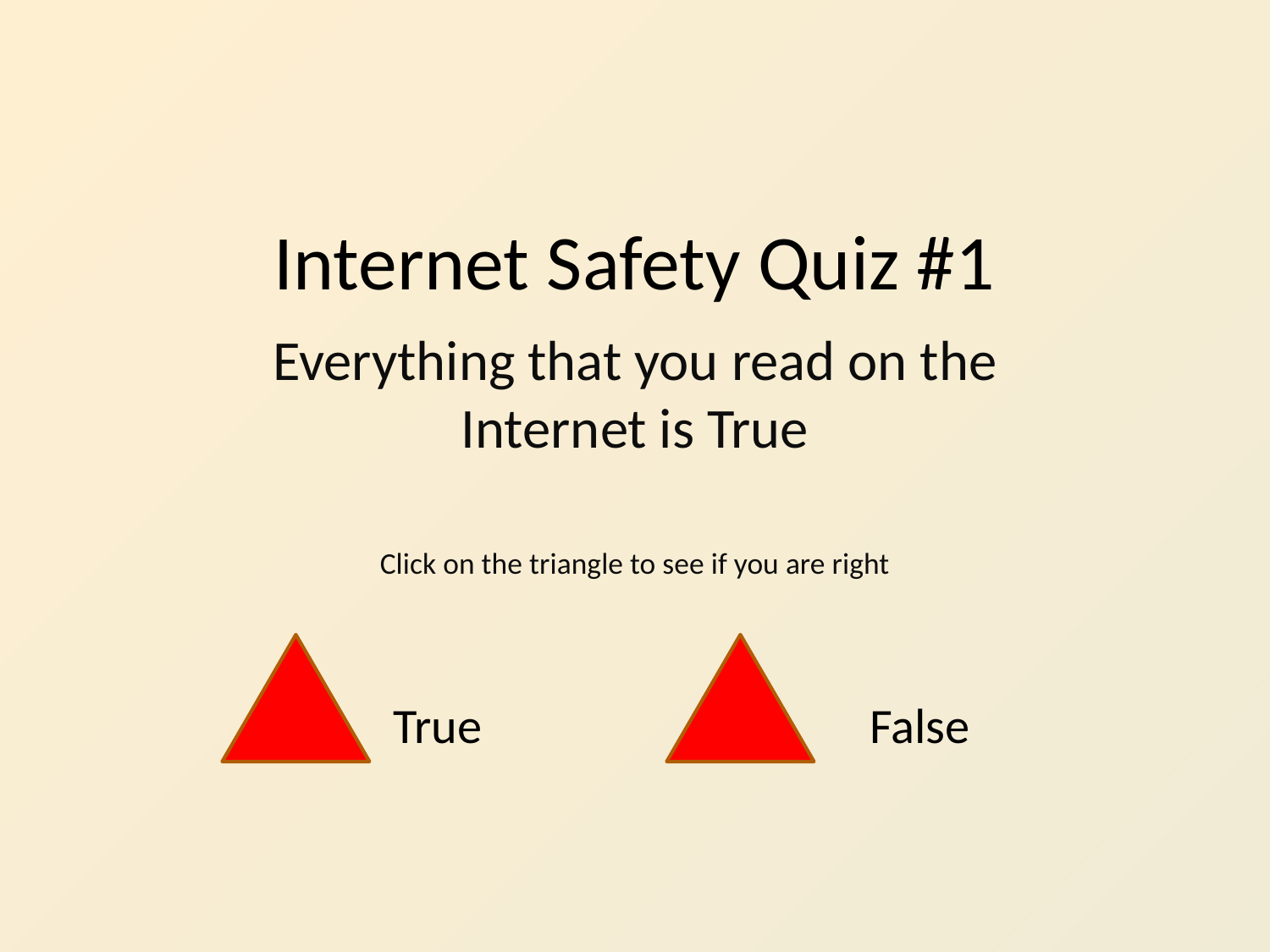

# Internet Safety Quiz #1
Everything that you read on the Internet is True

Click on the triangle to see if you are right

True
False